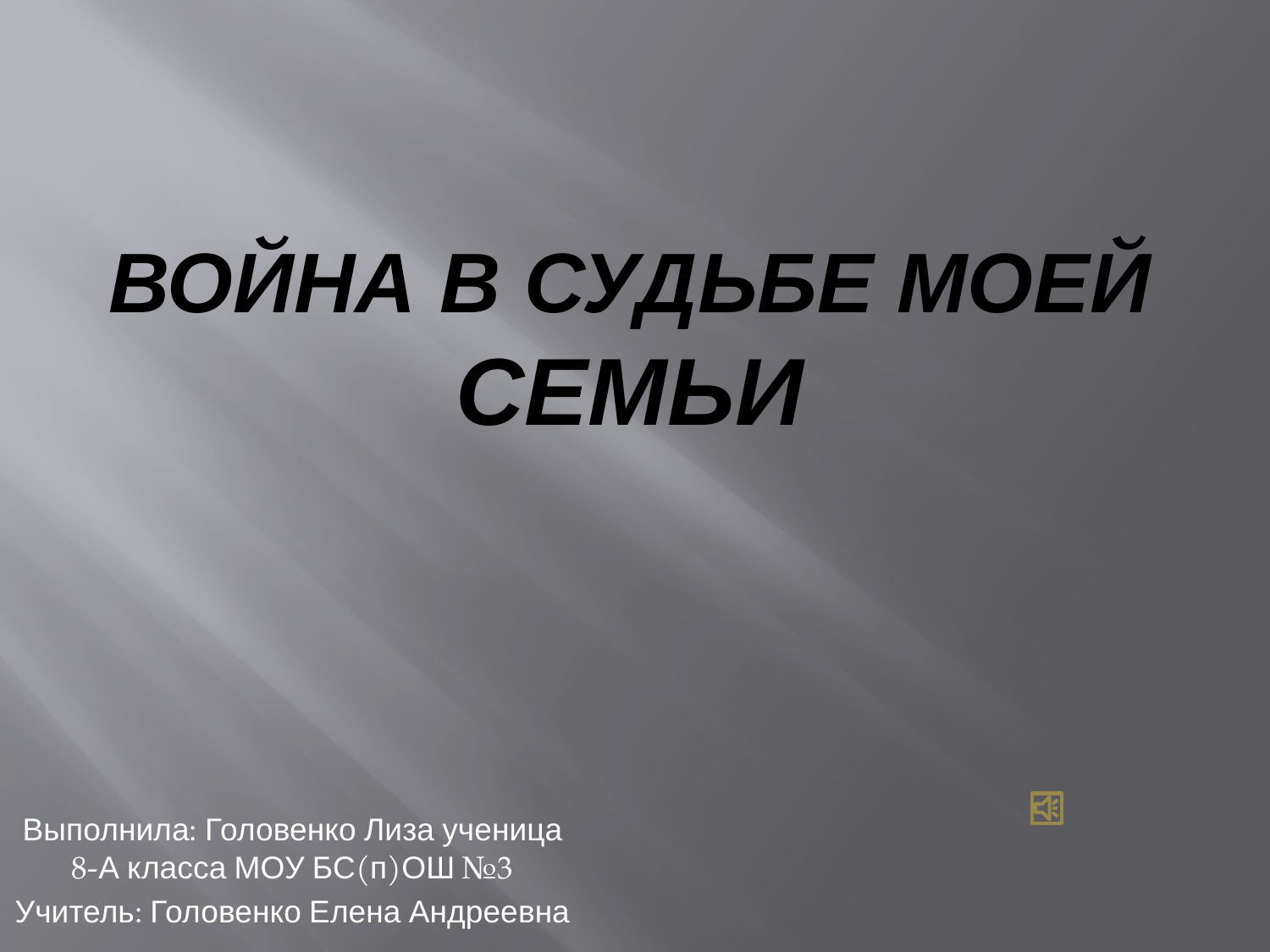

# Война в судьбе моей семьи

Выполнила: Головенко Лиза ученица 8-А класса МОУ БС(п)ОШ №3
Учитель: Головенко Елена Андреевна